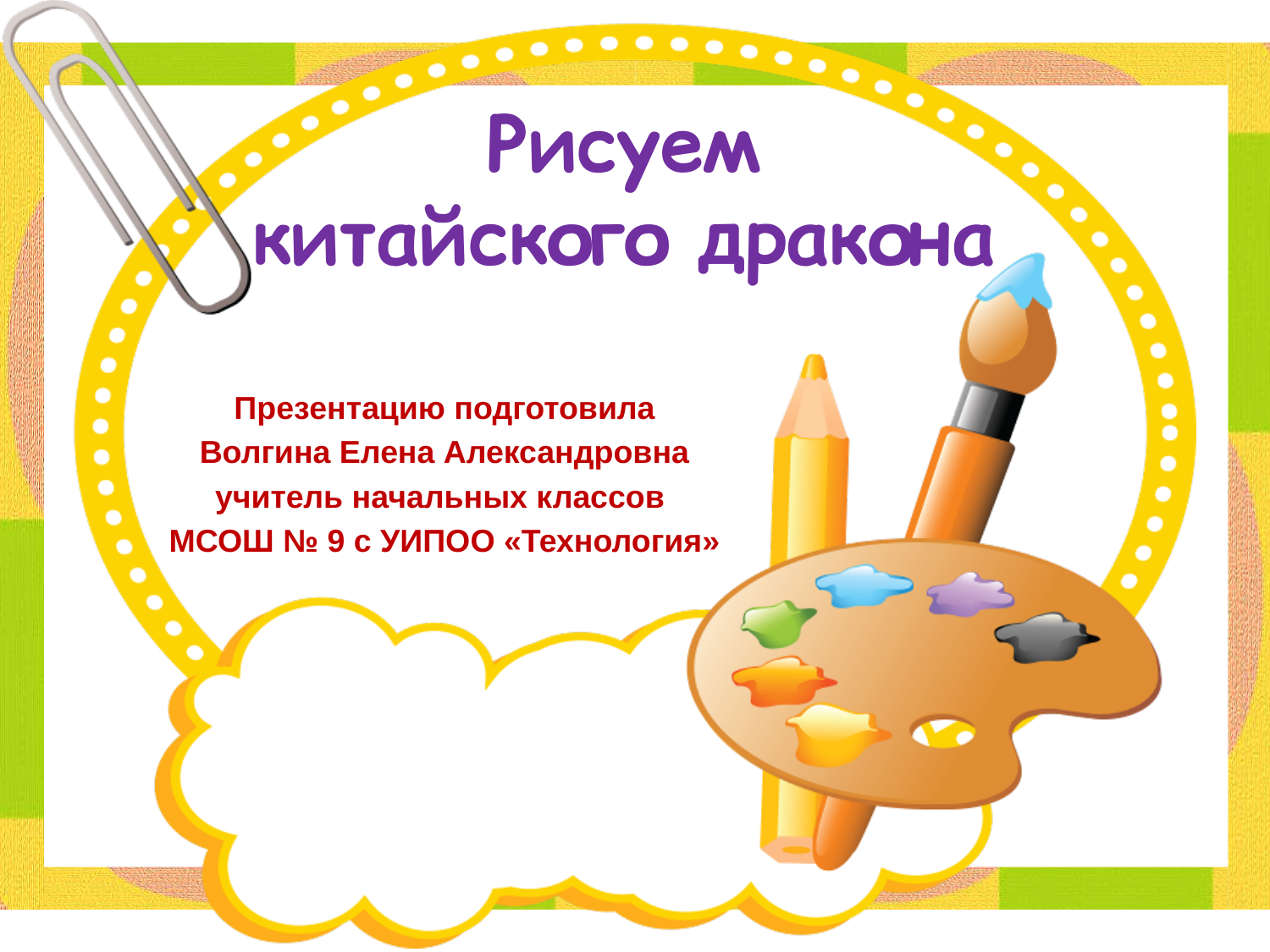

# Рисуем китайского дракона
Презентацию подготовила
Волгина Елена Александровна
учитель начальных классов
МСОШ № 9 с УИПОО «Технология»